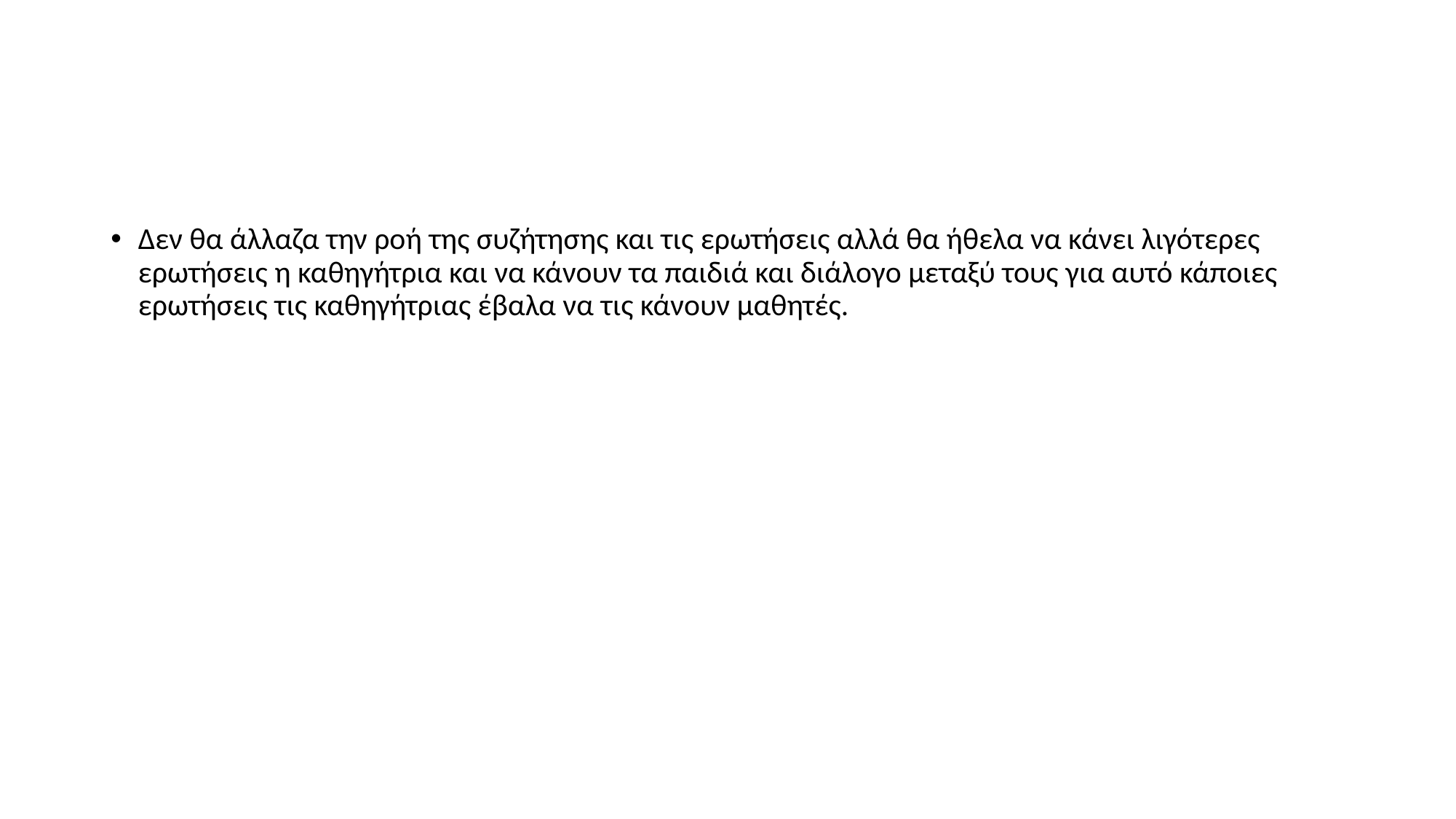

#
Δεν θα άλλαζα την ροή της συζήτησης και τις ερωτήσεις αλλά θα ήθελα να κάνει λιγότερες ερωτήσεις η καθηγήτρια και να κάνουν τα παιδιά και διάλογο μεταξύ τους για αυτό κάποιες ερωτήσεις τις καθηγήτριας έβαλα να τις κάνουν μαθητές.